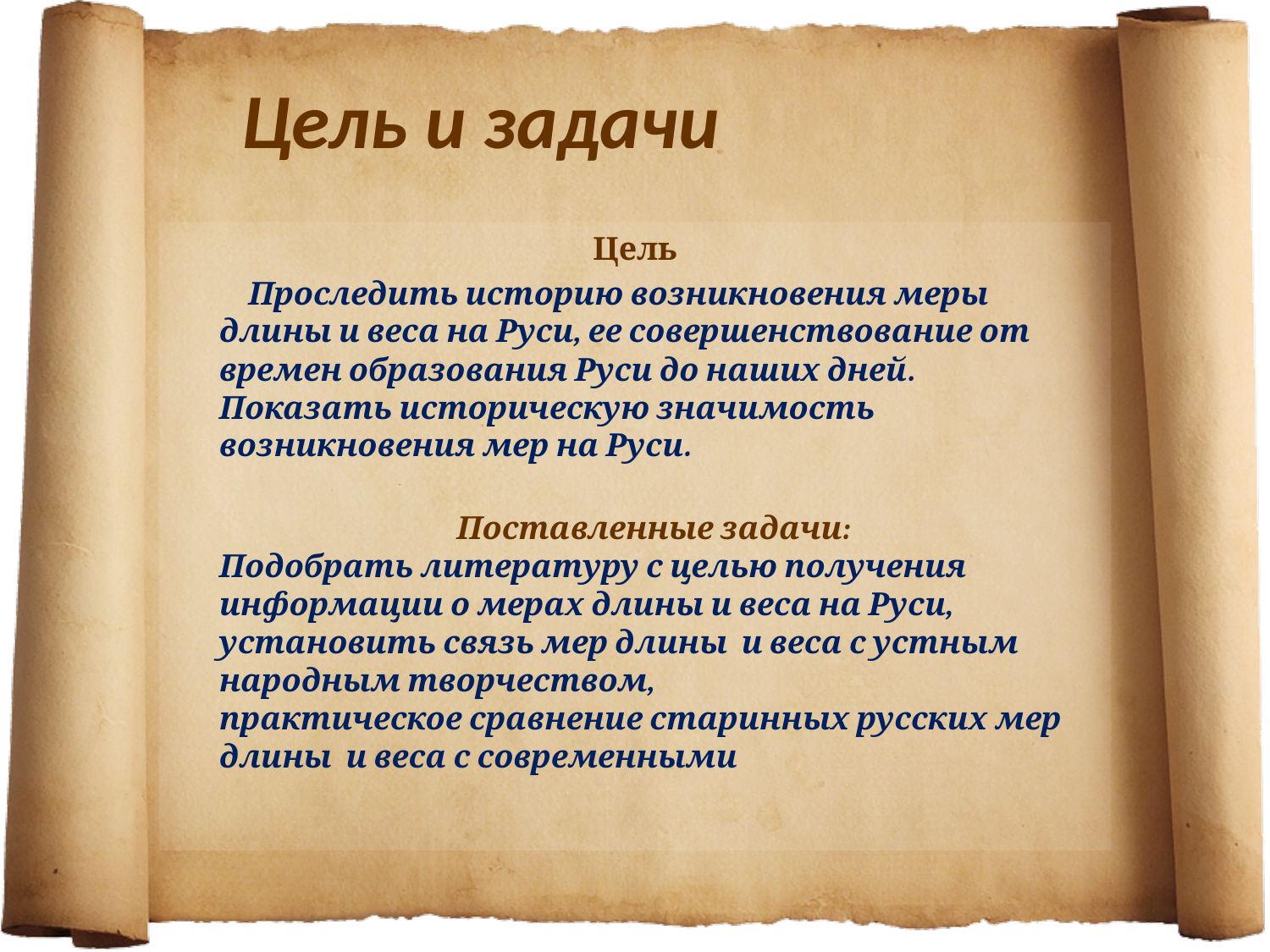

# Цель и задачи
Цель
           Проследить историю возникновения меры длины и веса на Руси, ее совершенствование от времен образования Руси до наших дней.
Показать историческую значимость возникновения мер на Руси.
                                  Поставленные задачи:
Подобрать литературу с целью получения информации о мерах длины и веса на Руси,
установить связь мер длины  и веса с устным народным творчеством,
практическое сравнение старинных русских мер длины  и веса с современными